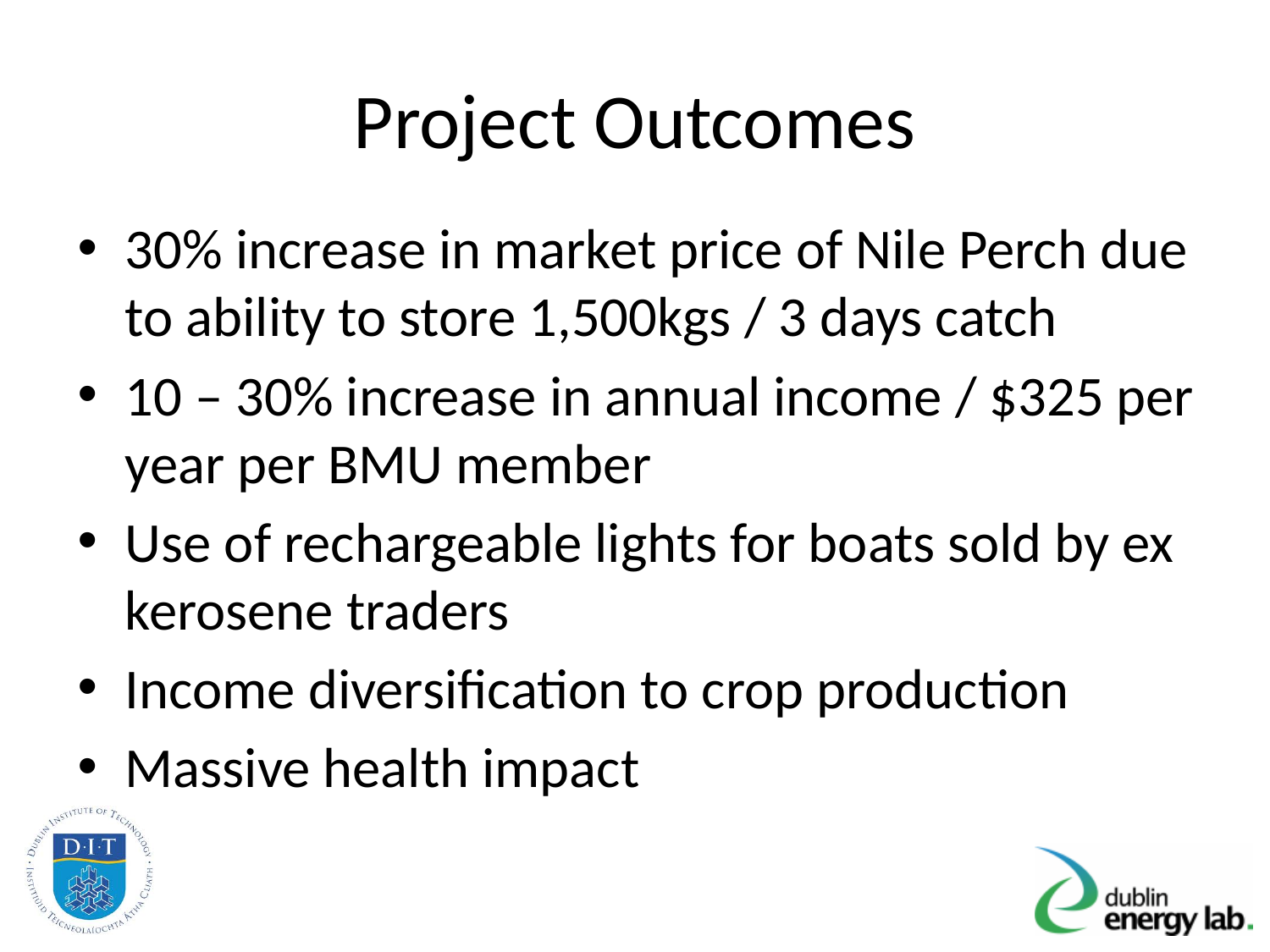

# Project Outcomes
30% increase in market price of Nile Perch due to ability to store 1,500kgs / 3 days catch
10 – 30% increase in annual income / $325 per year per BMU member
Use of rechargeable lights for boats sold by ex kerosene traders
Income diversification to crop production
Massive health impact